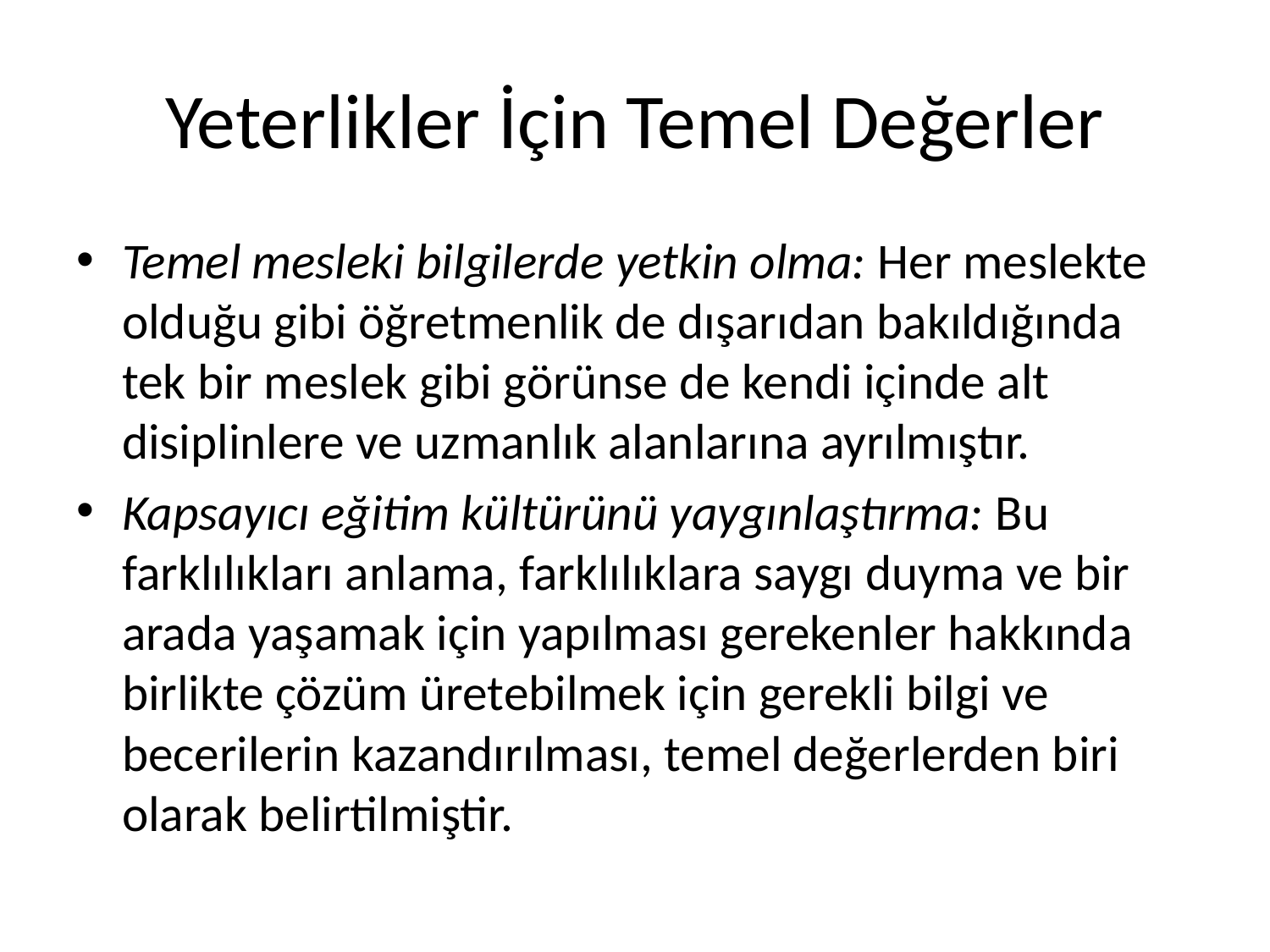

# Yeterlikler İçin Temel Değerler
Temel mesleki bilgilerde yetkin olma: Her meslekte olduğu gibi öğretmenlik de dışarıdan bakıldığında tek bir meslek gibi görünse de kendi içinde alt disiplinlere ve uzmanlık alanlarına ayrılmıştır.
Kapsayıcı eğitim kültürünü yaygınlaştırma: Bu farklılıkları anlama, farklılıklara saygı duyma ve bir arada yaşamak için yapılması gerekenler hakkında birlikte çözüm üretebilmek için gerekli bilgi ve becerilerin kazandırılması, temel değerlerden biri olarak belirtilmiştir.